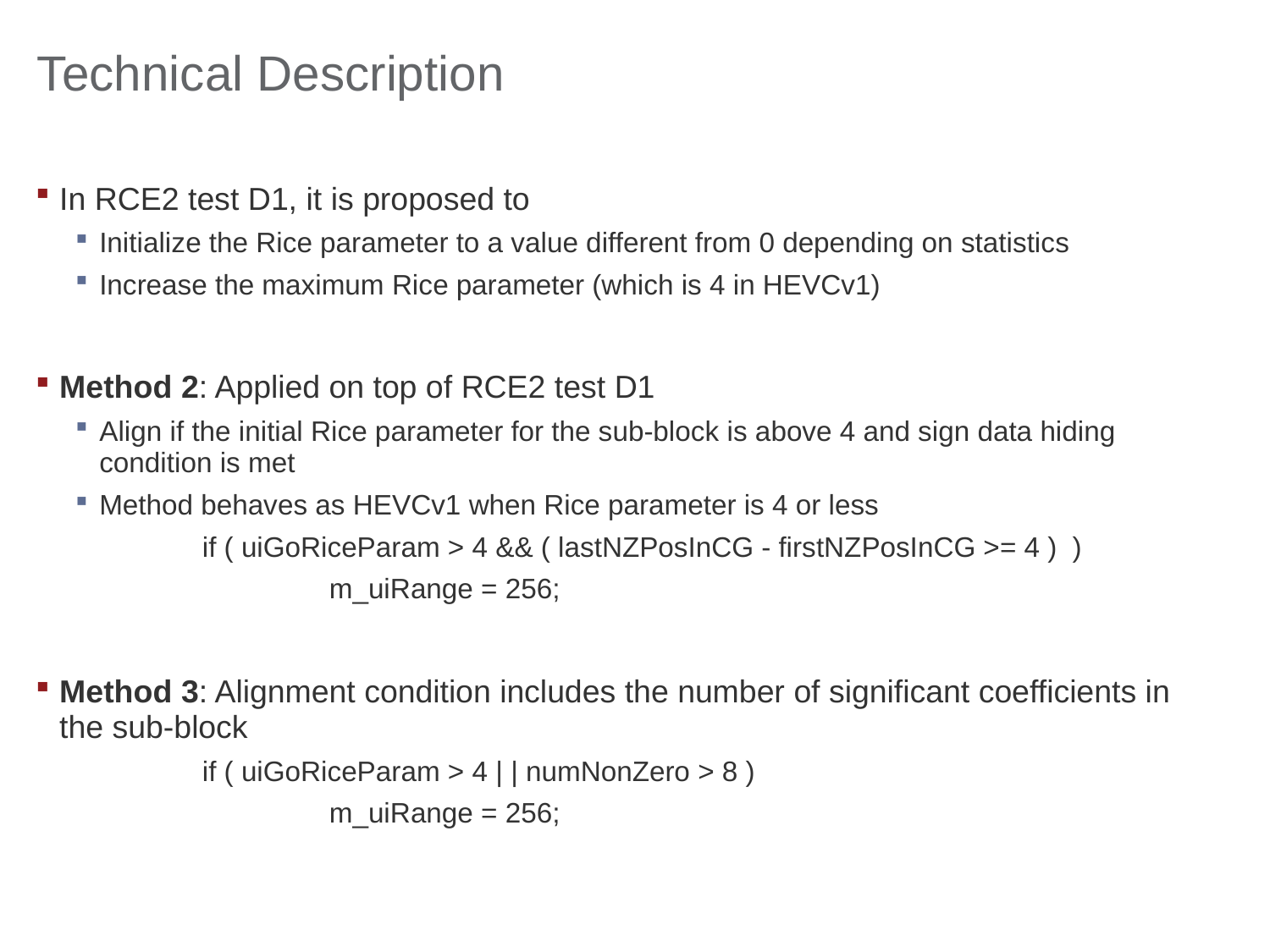

# Technical Description

In RCE2 test D1, it is proposed to
Initialize the Rice parameter to a value different from 0 depending on statistics
Increase the maximum Rice parameter (which is 4 in HEVCv1)

Method 2: Applied on top of RCE2 test D1
Align if the initial Rice parameter for the sub-block is above 4 and sign data hiding condition is met
Method behaves as HEVCv1 when Rice parameter is 4 or less
	if ( uiGoRiceParam > 4 && ( lastNZPosInCG - firstNZPosInCG >= 4 )  )
        		m_uiRange = 256;

Method 3: Alignment condition includes the number of significant coefficients in the sub-block
	if ( uiGoRiceParam > 4 | | numNonZero > 8 )
        		m_uiRange = 256;